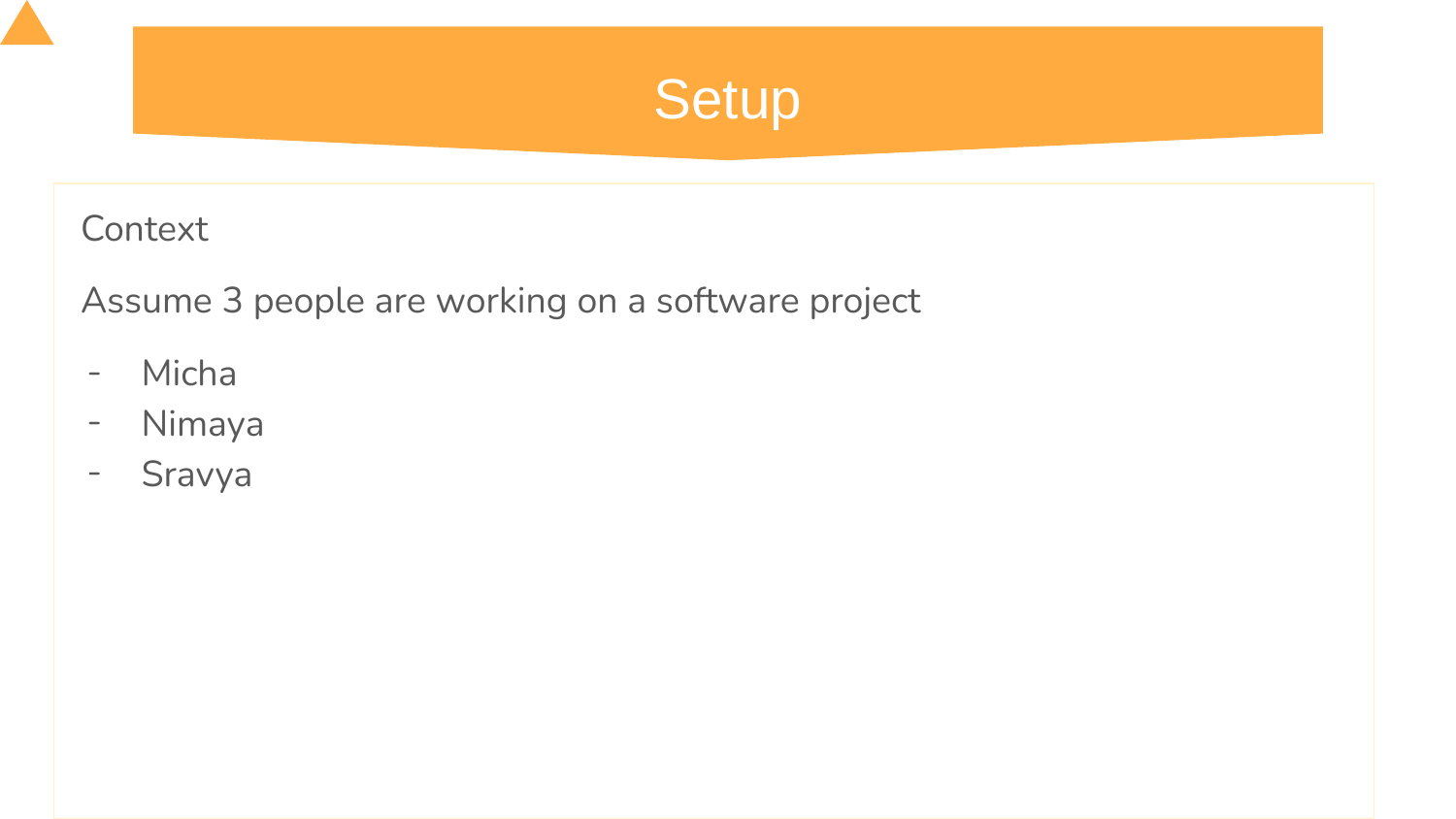

# Setup
Context
Assume 3 people are working on a software project
Micha
Nimaya
Sravya